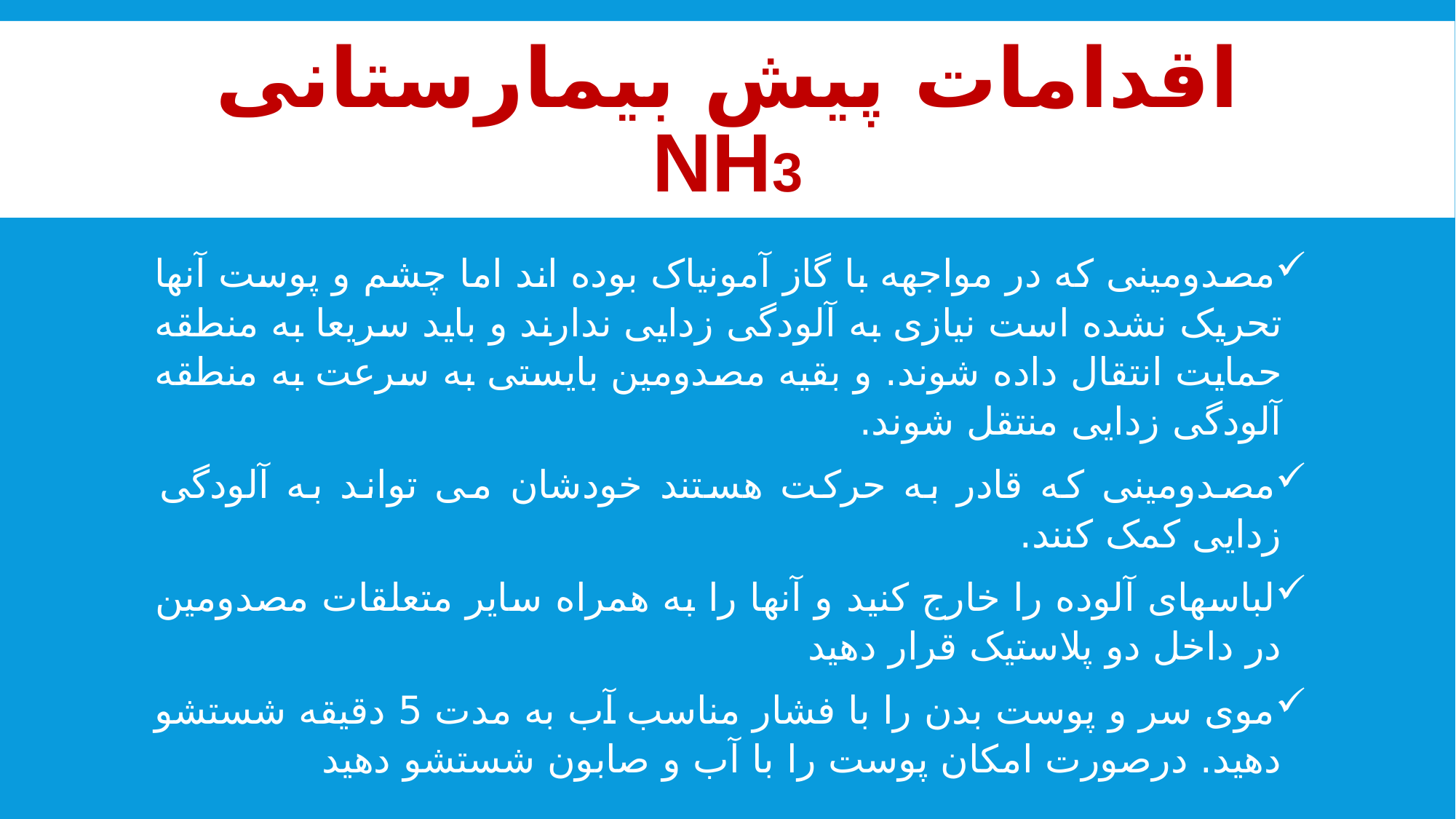

# اقدامات پیش بیمارستانی NH3
مصدومینی که در مواجهه با گاز آمونیاک بوده اند اما چشم و پوست آنها تحریک نشده است نیازی به آلودگی زدایی ندارند و باید سریعا به منطقه حمایت انتقال داده شوند. و بقیه مصدومین بایستی به سرعت به منطقه آلودگی زدایی منتقل شوند.
مصدومینی که قادر به حرکت هستند خودشان می تواند به آلودگی زدایی کمک کنند.
لباسهای آلوده را خارج کنید و آنها را به همراه سایر متعلقات مصدومین در داخل دو پلاستیک قرار دهید
موی سر و پوست بدن را با فشار مناسب آب به مدت 5 دقیقه شستشو دهید. درصورت امکان پوست را با آب و صابون شستشو دهید